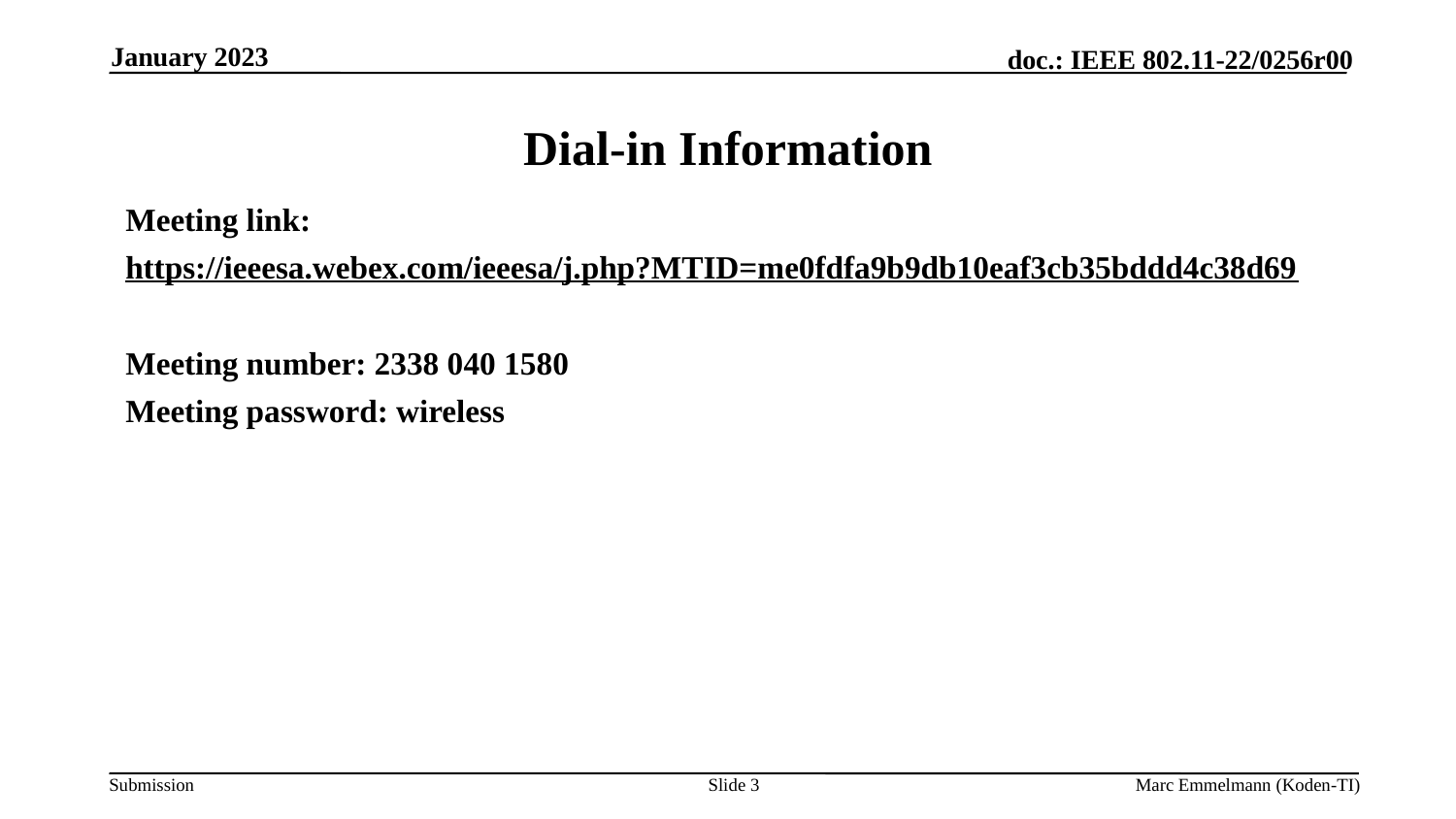

January 2023
# Dial-in Information
Meeting link:
https://ieeesa.webex.com/ieeesa/j.php?MTID=me0fdfa9b9db10eaf3cb35bddd4c38d69

Meeting number: 2338 040 1580
Meeting password: wireless
Slide 3
Marc Emmelmann (Koden-TI)